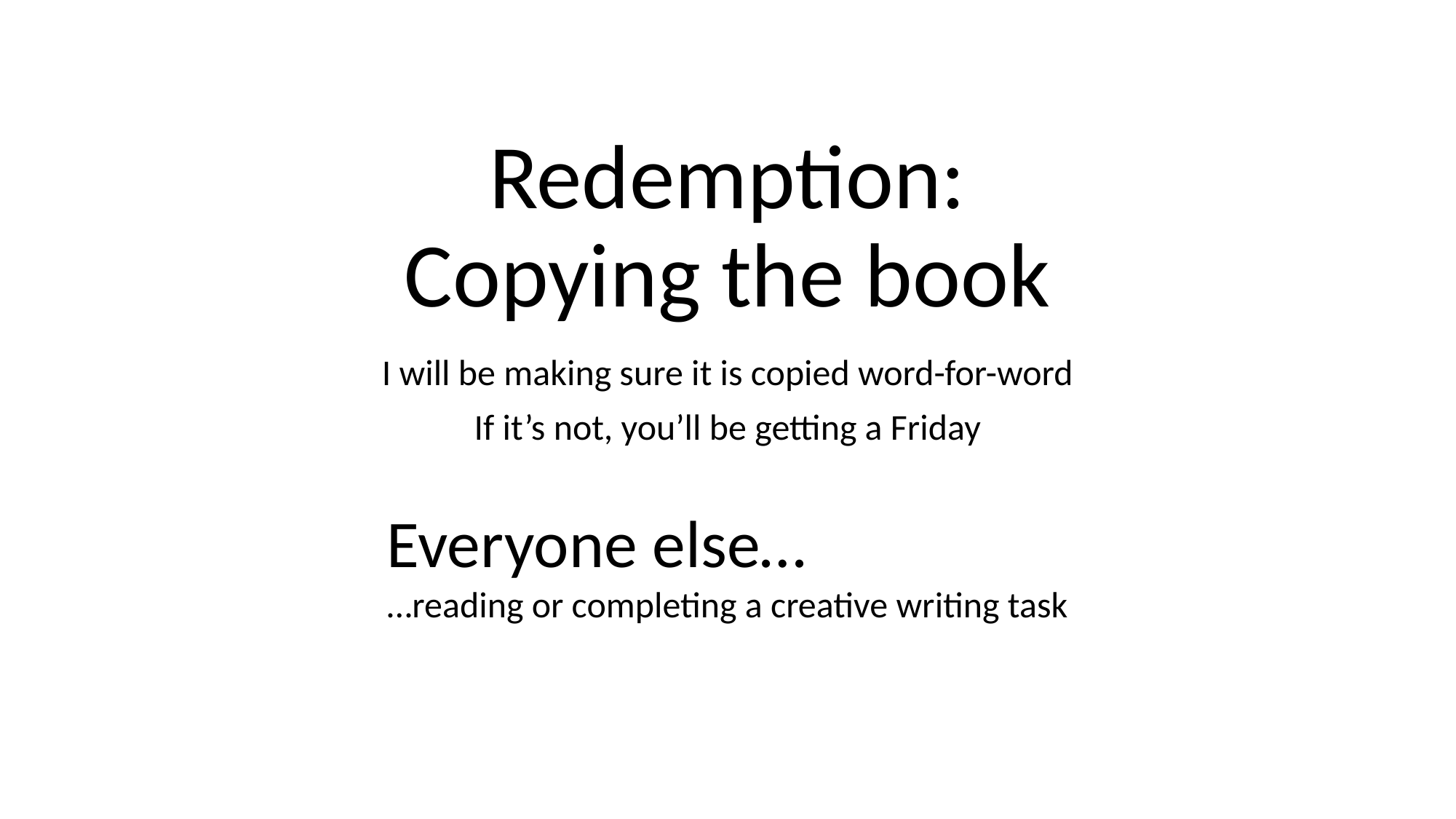

# Redemption: Copying the book
I will be making sure it is copied word-for-word
If it’s not, you’ll be getting a Friday
Everyone else…
…reading or completing a creative writing task